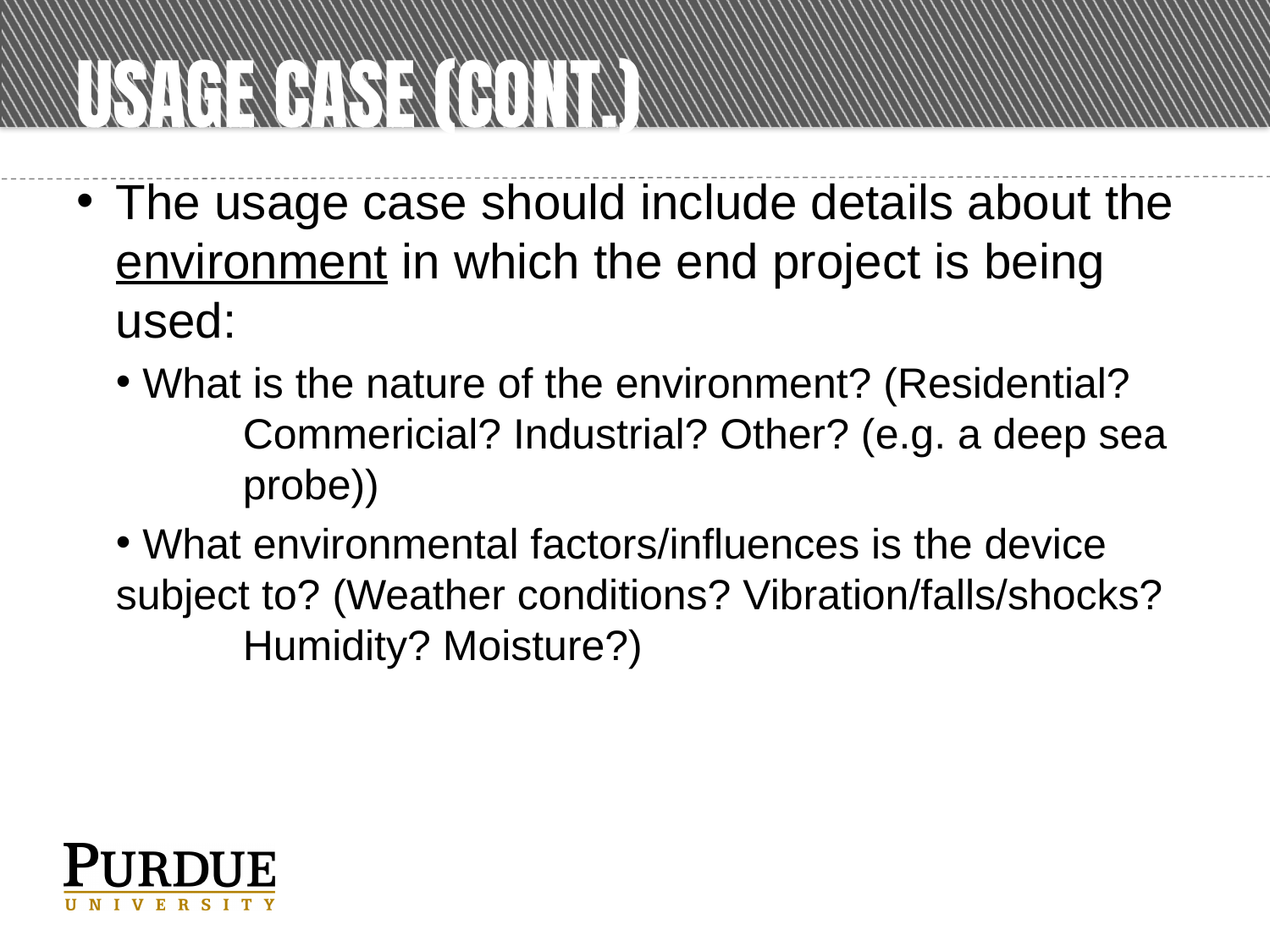

# Usage Case (Cont.)
The usage case should include details about the environment in which the end project is being used:
 What is the nature of the environment? (Residential? 	Commericial? Industrial? Other? (e.g. a deep sea 	probe))
 What environmental factors/influences is the device 	subject to? (Weather conditions? Vibration/falls/shocks? 	Humidity? Moisture?)